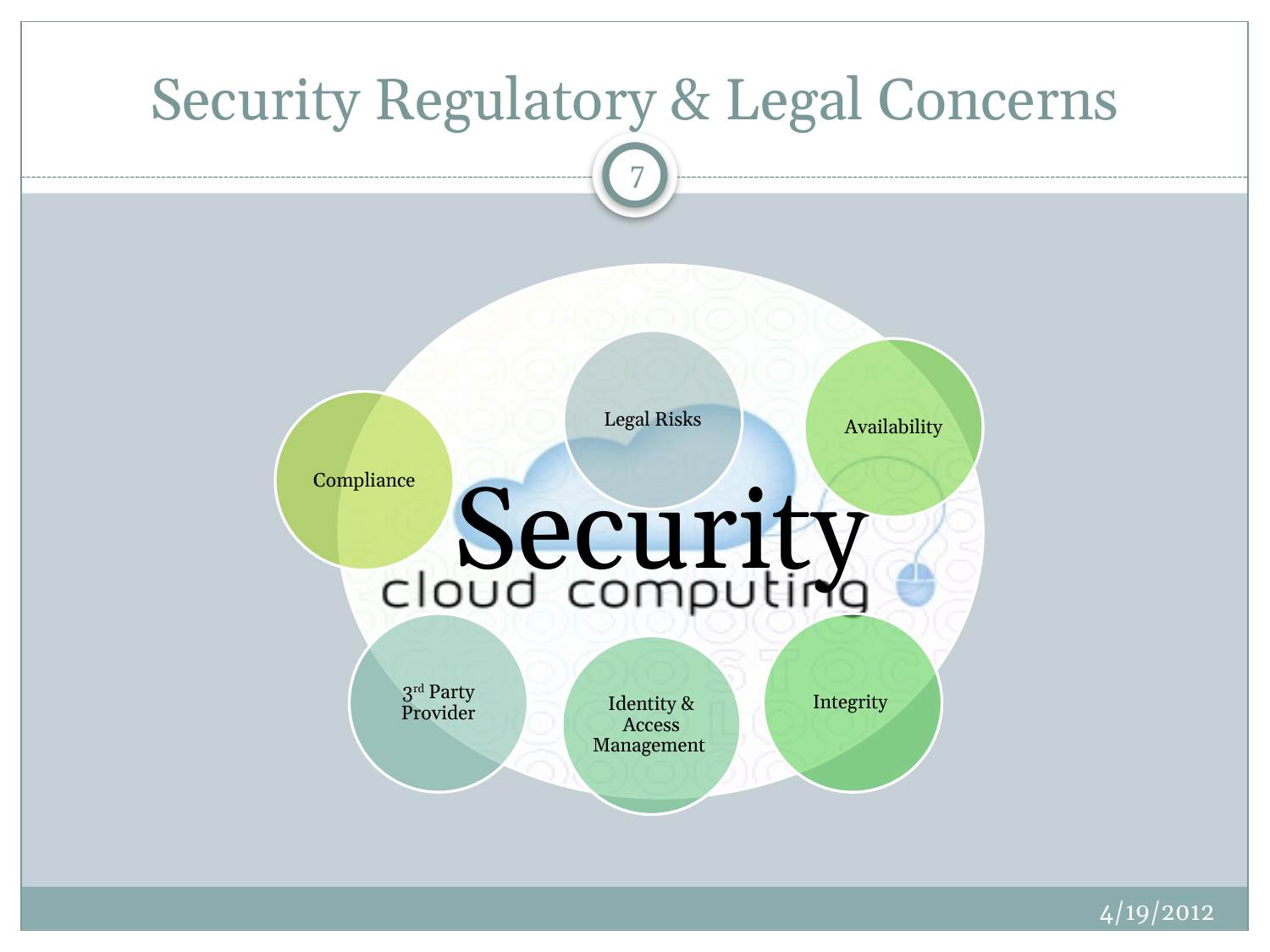

# Security Regulatory & Legal Concerns
7
Security
Compliance
Availability
Integrity
Identity & Access Management
3rd Party Provider
Legal Risks
4/19/2012